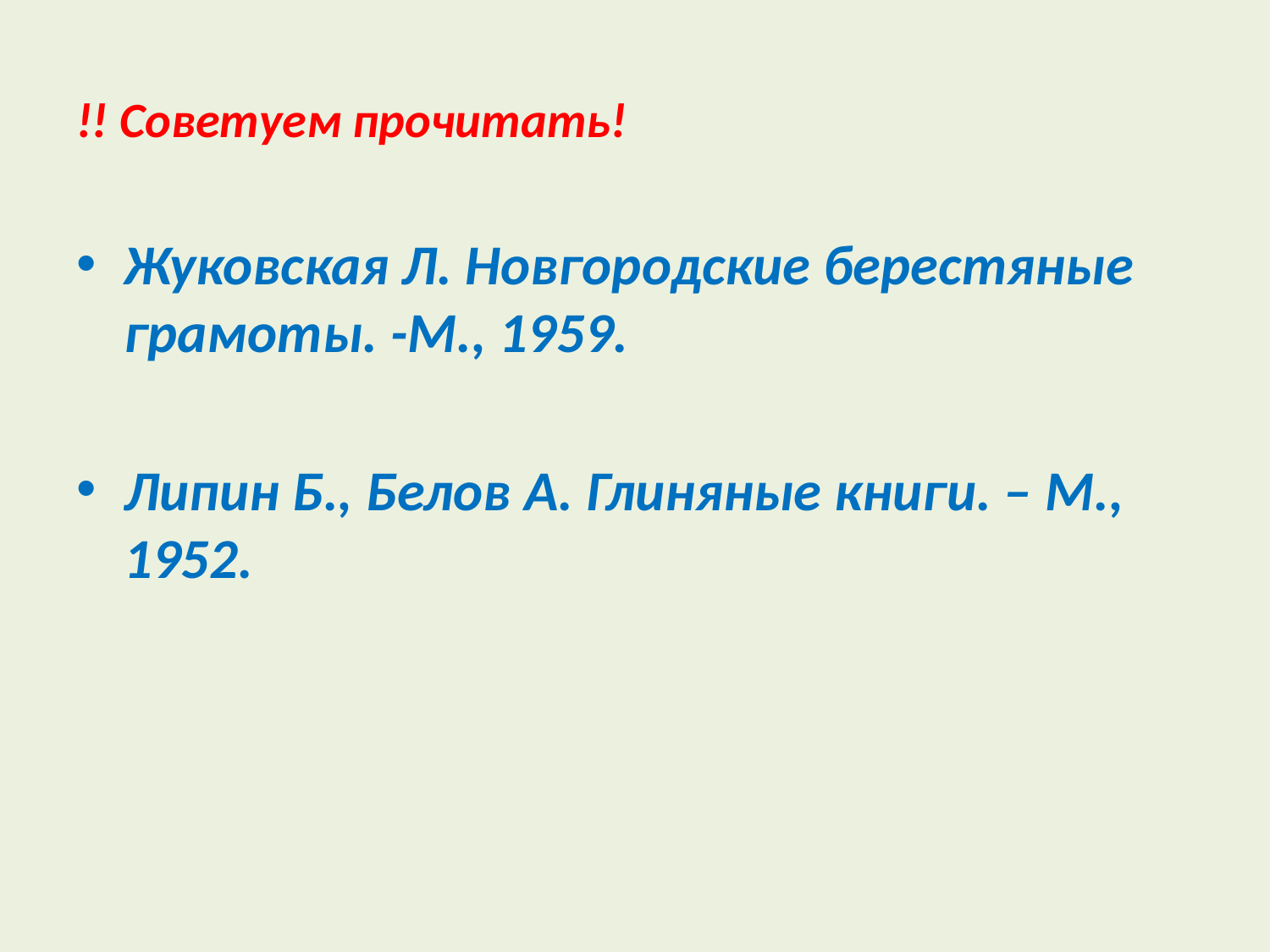

# !! Советуем прочитать!
Жуковская Л. Новгородские берестяные грамоты. -М., 1959.

Липин Б., Белов А. Глиняные книги. – М., 1952.